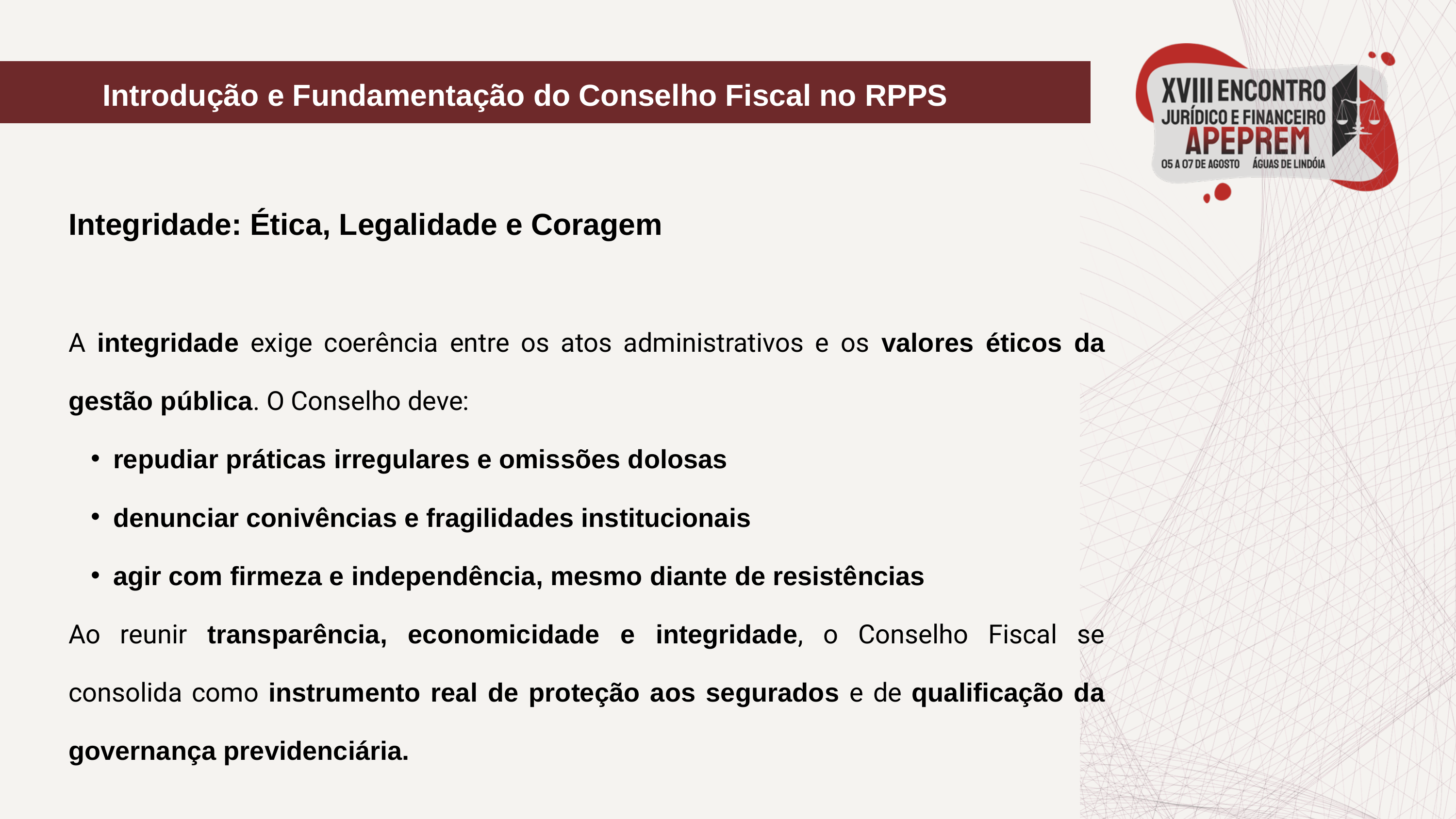

Introdução e Fundamentação do Conselho Fiscal no RPPS
Integridade: Ética, Legalidade e Coragem
A integridade exige coerência entre os atos administrativos e os valores éticos da gestão pública. O Conselho deve:
repudiar práticas irregulares e omissões dolosas
denunciar conivências e fragilidades institucionais
agir com firmeza e independência, mesmo diante de resistências
Ao reunir transparência, economicidade e integridade, o Conselho Fiscal se consolida como instrumento real de proteção aos segurados e de qualificação da governança previdenciária.